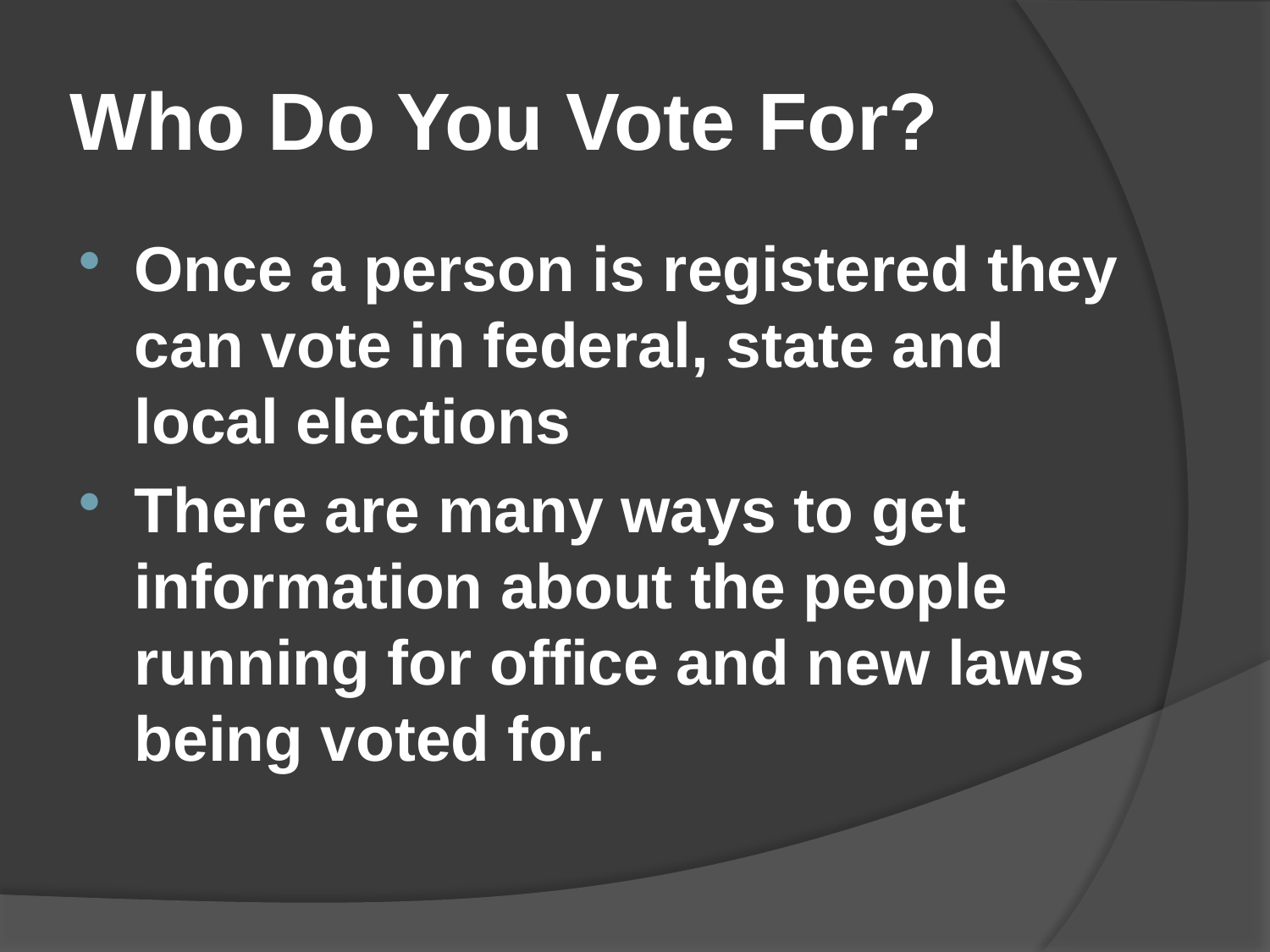

# Who Do You Vote For?
Once a person is registered they can vote in federal, state and local elections
There are many ways to get information about the people running for office and new laws being voted for.